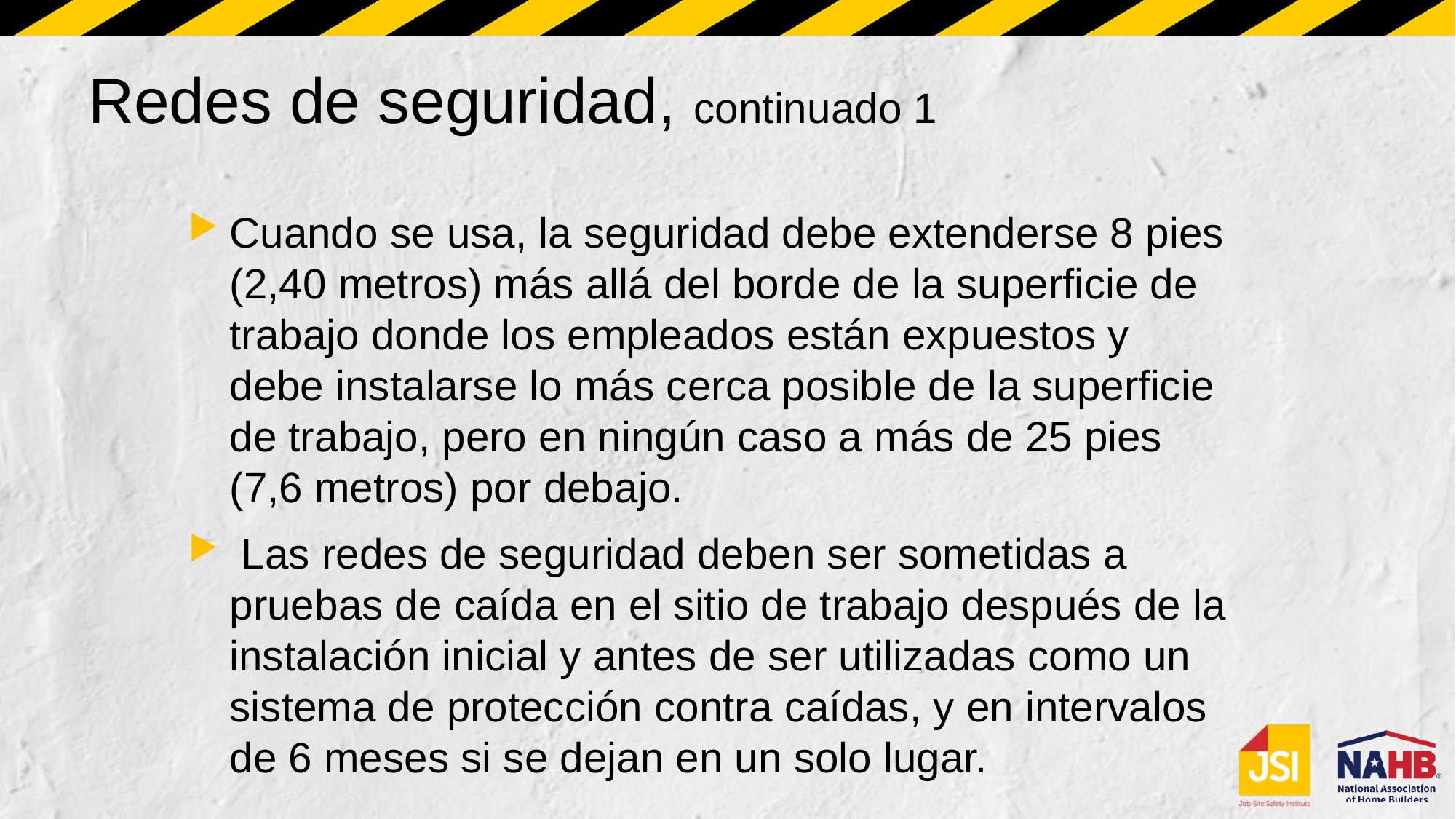

# Redes de seguridad, continuado 1
Cuando se usa, la seguridad debe extenderse 8 pies (2,40 metros) más allá del borde de la superficie de trabajo donde los empleados están expuestos y debe instalarse lo más cerca posible de la superficie de trabajo, pero en ningún caso a más de 25 pies (7,6 metros) por debajo.
 Las redes de seguridad deben ser sometidas a pruebas de caída en el sitio de trabajo después de la instalación inicial y antes de ser utilizadas como un sistema de protección contra caídas, y en intervalos de 6 meses si se dejan en un solo lugar.